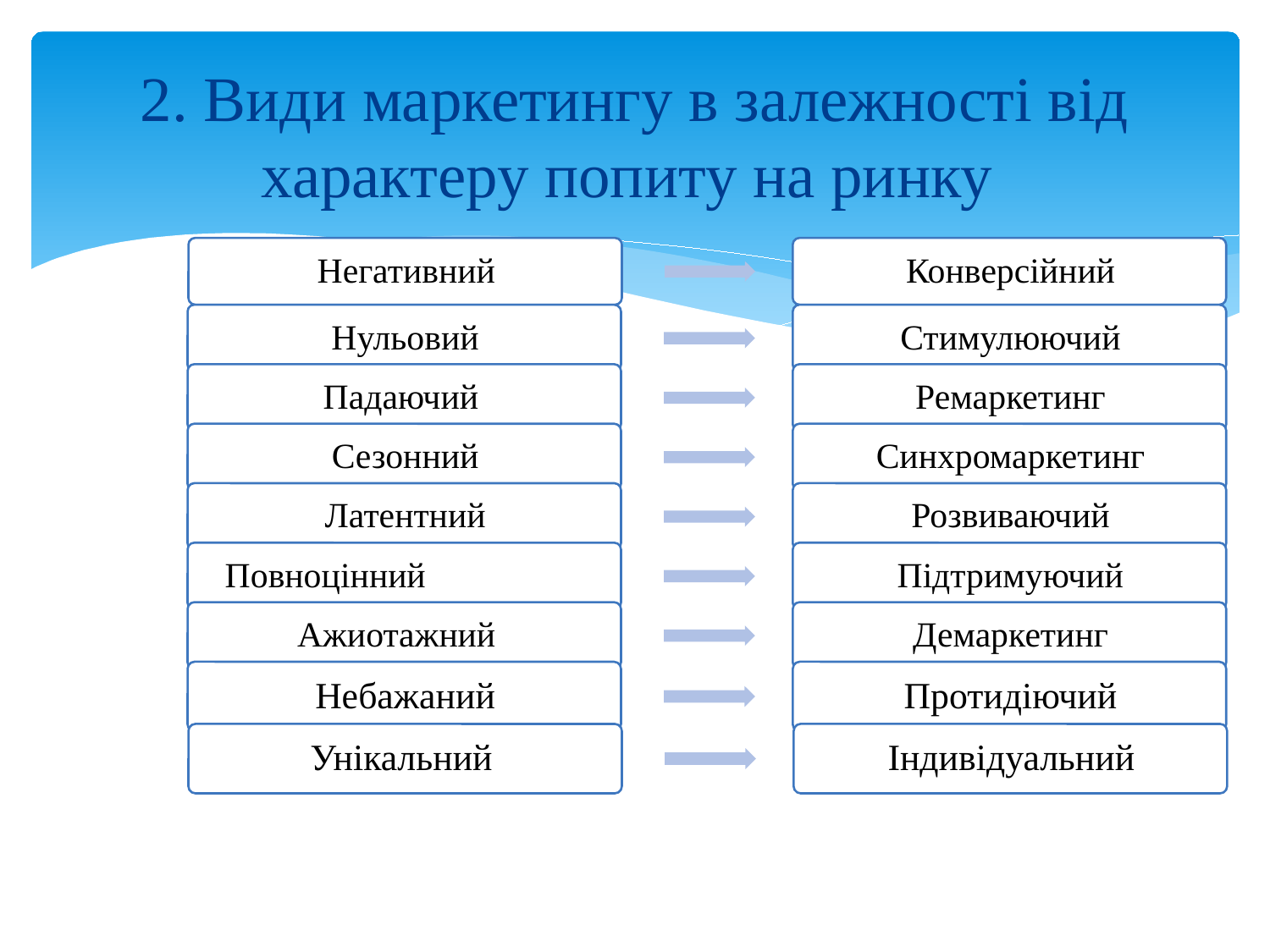

# 2. Види маркетингу в залежності від характеру попиту на ринку
Негативний

Конверсійний
Нульовий

Стимулюючий
Падаючий

Ремаркетинг
Сезонний

Синхромаркетинг
Латентний

Розвиваючий
Повноцінний

Підтримуючий
Ажиотажний

Демаркетинг
Небажаний

Протидіючий
Унікальний

Індивідуальний